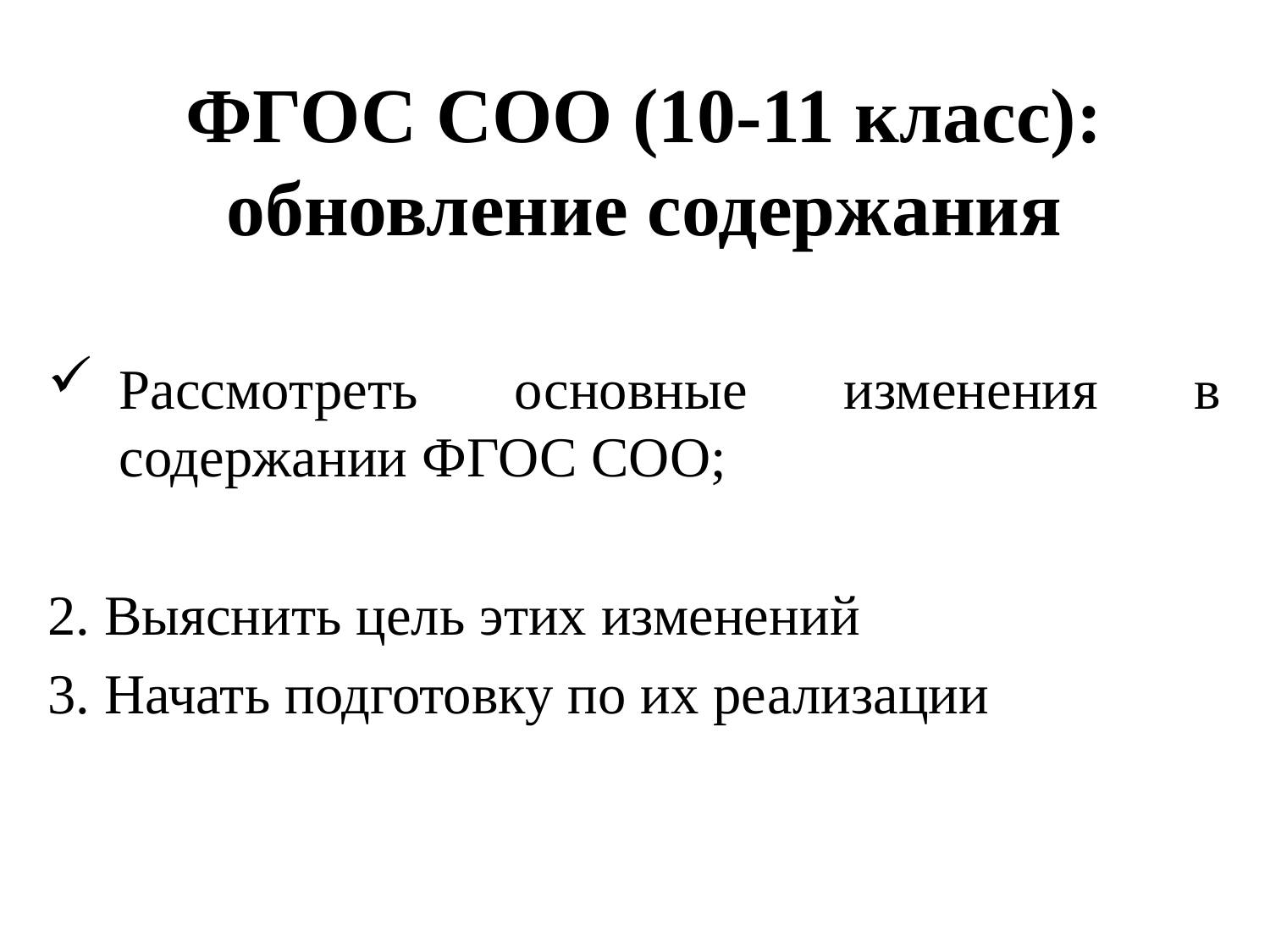

# ФГОС СОО (10-11 класс): обновление содержания
Рассмотреть основные изменения в содержании ФГОС СОО;

2. Выяснить цель этих изменений
3. Начать подготовку по их реализации